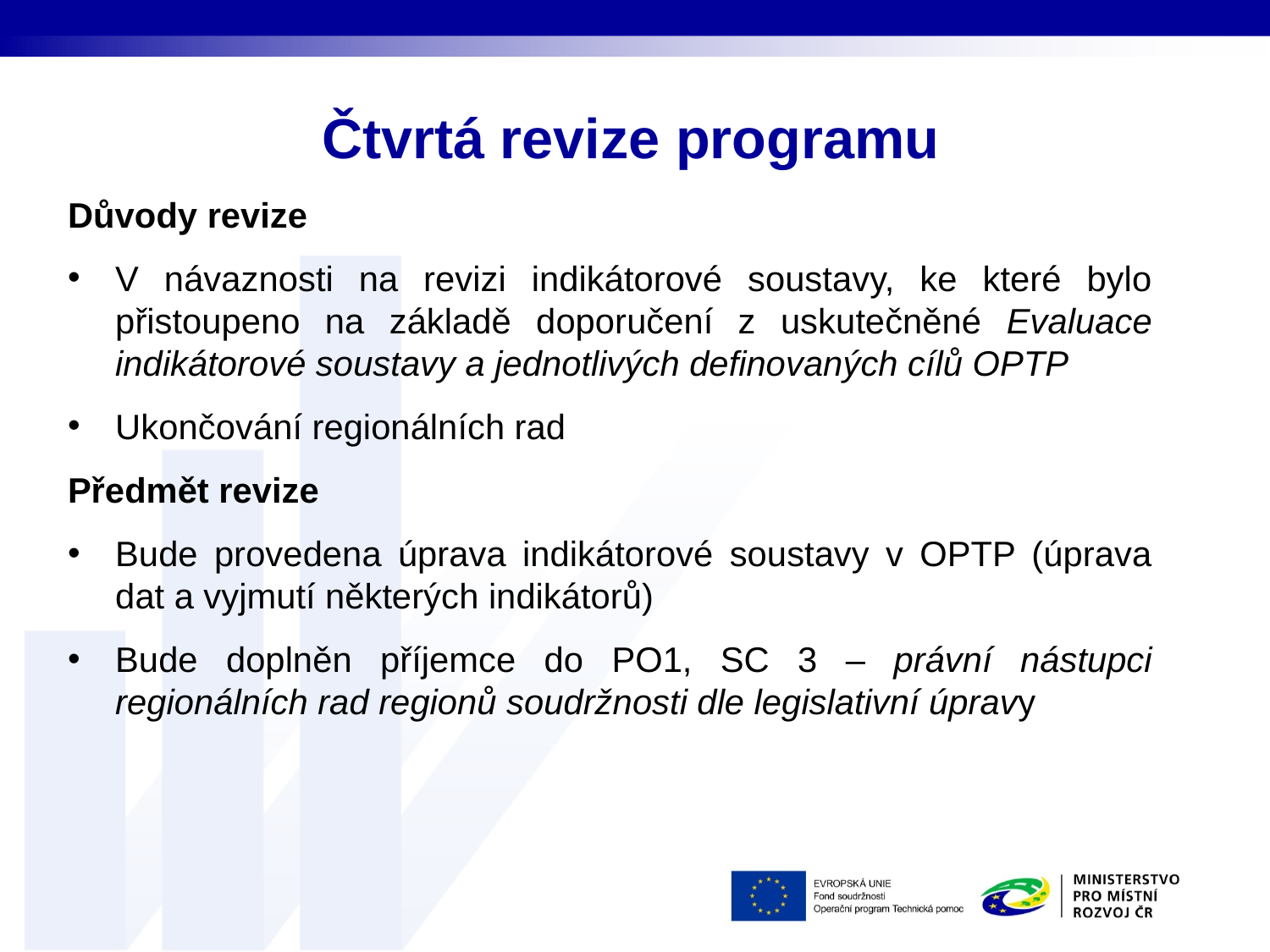

# Čtvrtá revize programu
Důvody revize
V návaznosti na revizi indikátorové soustavy, ke které bylo přistoupeno na základě doporučení z uskutečněné Evaluace indikátorové soustavy a jednotlivých definovaných cílů OPTP
Ukončování regionálních rad
Předmět revize
Bude provedena úprava indikátorové soustavy v OPTP (úprava dat a vyjmutí některých indikátorů)
Bude doplněn příjemce do PO1, SC 3 – právní nástupci regionálních rad regionů soudržnosti dle legislativní úpravy